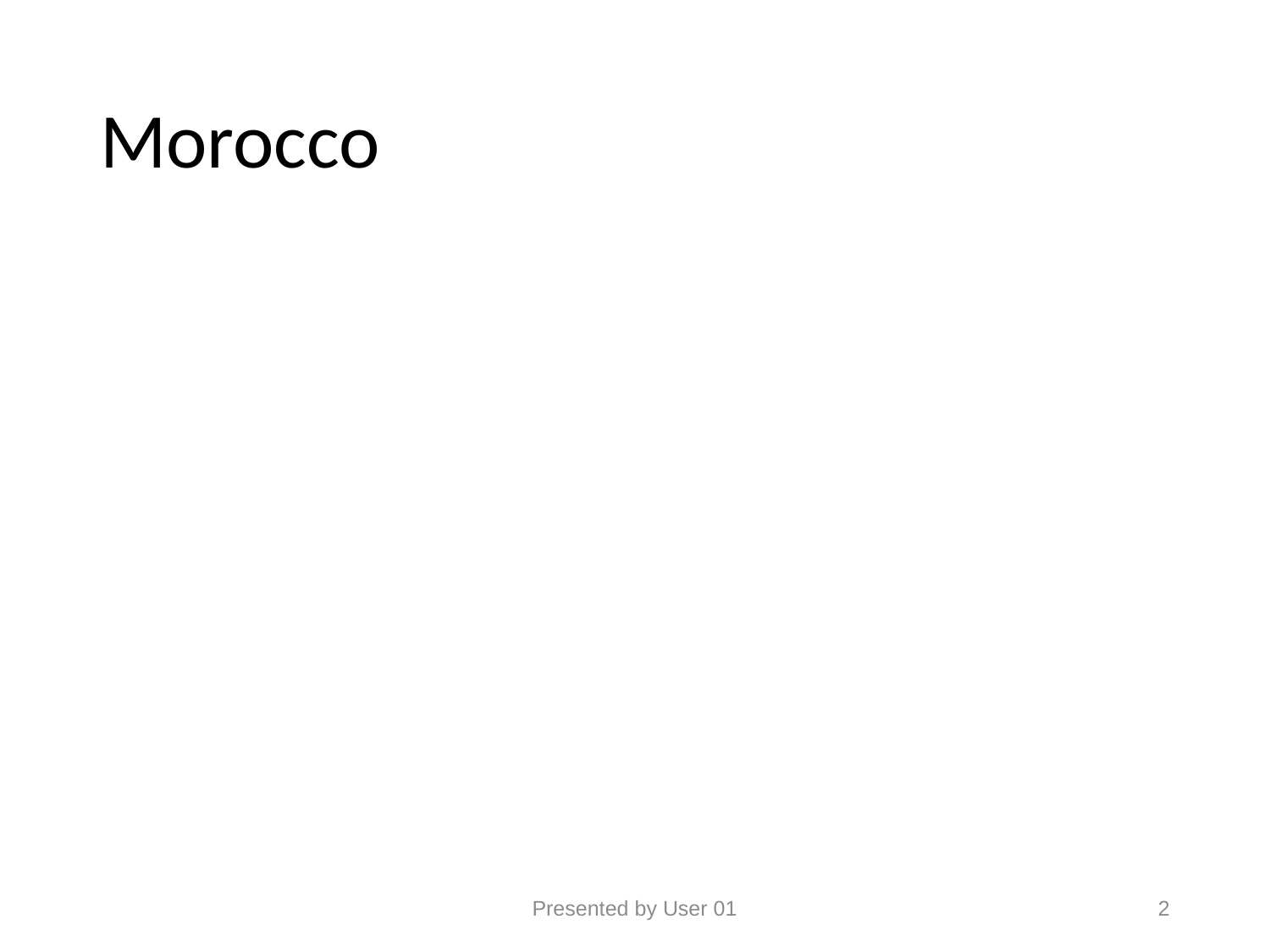

# Morocco

Presented by User 01
2